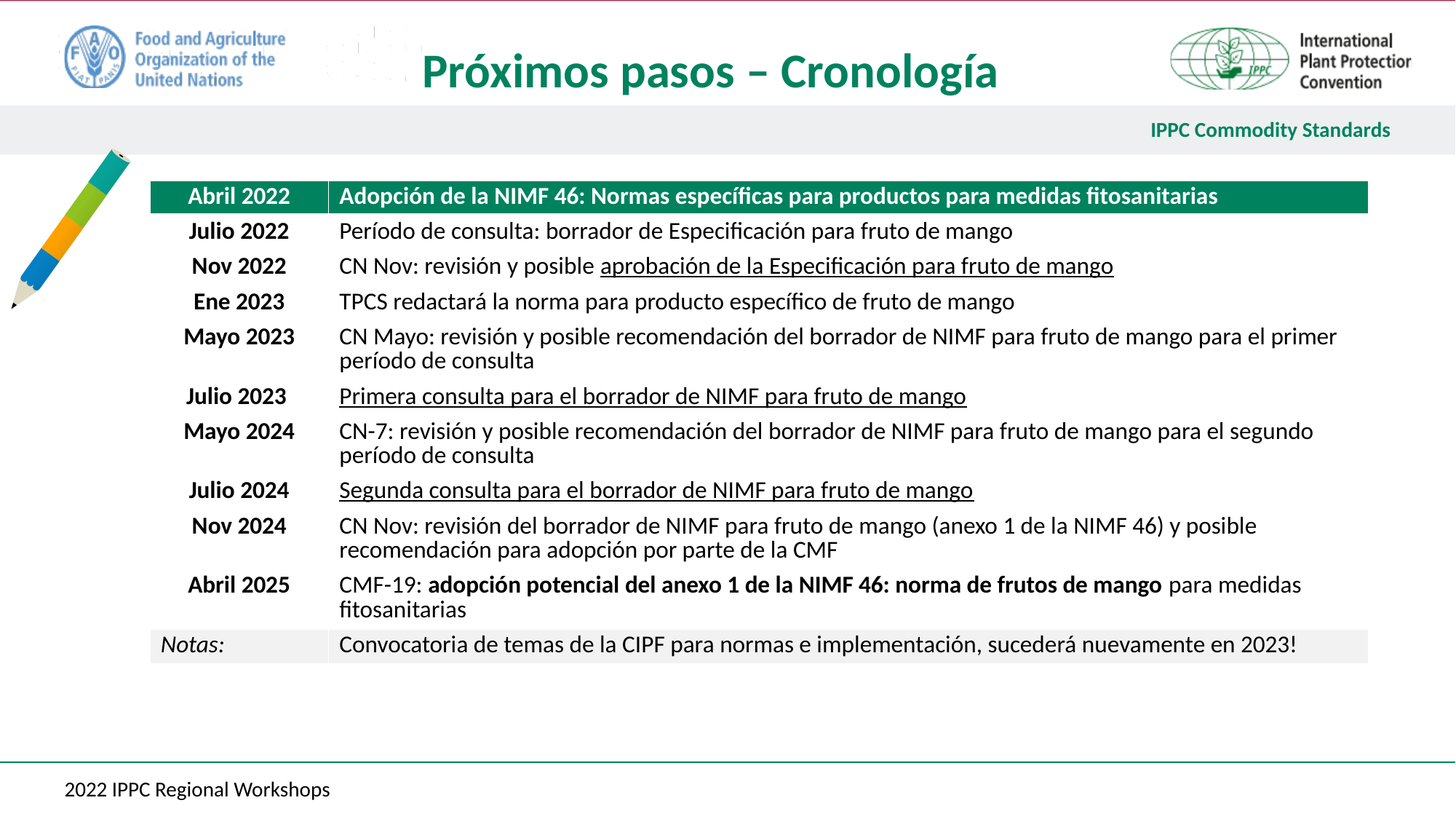

# Próximos pasos – Cronología

| Abril 2022 | Adopción de la NIMF 46: Normas específicas para productos para medidas fitosanitarias |
| --- | --- |
| Julio 2022 | Período de consulta: borrador de Especificación para fruto de mango |
| Nov 2022 | CN Nov: revisión y posible aprobación de la Especificación para fruto de mango |
| Ene 2023 | TPCS redactará la norma para producto específico de fruto de mango |
| Mayo 2023 | CN Mayo: revisión y posible recomendación del borrador de NIMF para fruto de mango para el primer período de consulta |
| Julio 2023 | Primera consulta para el borrador de NIMF para fruto de mango |
| Mayo 2024 | CN-7: revisión y posible recomendación del borrador de NIMF para fruto de mango para el segundo período de consulta |
| Julio 2024 | Segunda consulta para el borrador de NIMF para fruto de mango |
| Nov 2024 | CN Nov: revisión del borrador de NIMF para fruto de mango (anexo 1 de la NIMF 46) y posible recomendación para adopción por parte de la CMF |
| Abril 2025 | CMF-19: adopción potencial del anexo 1 de la NIMF 46: norma de frutos de mango para medidas fitosanitarias |
| Notas: | Convocatoria de temas de la CIPF para normas e implementación, sucederá nuevamente en 2023! |